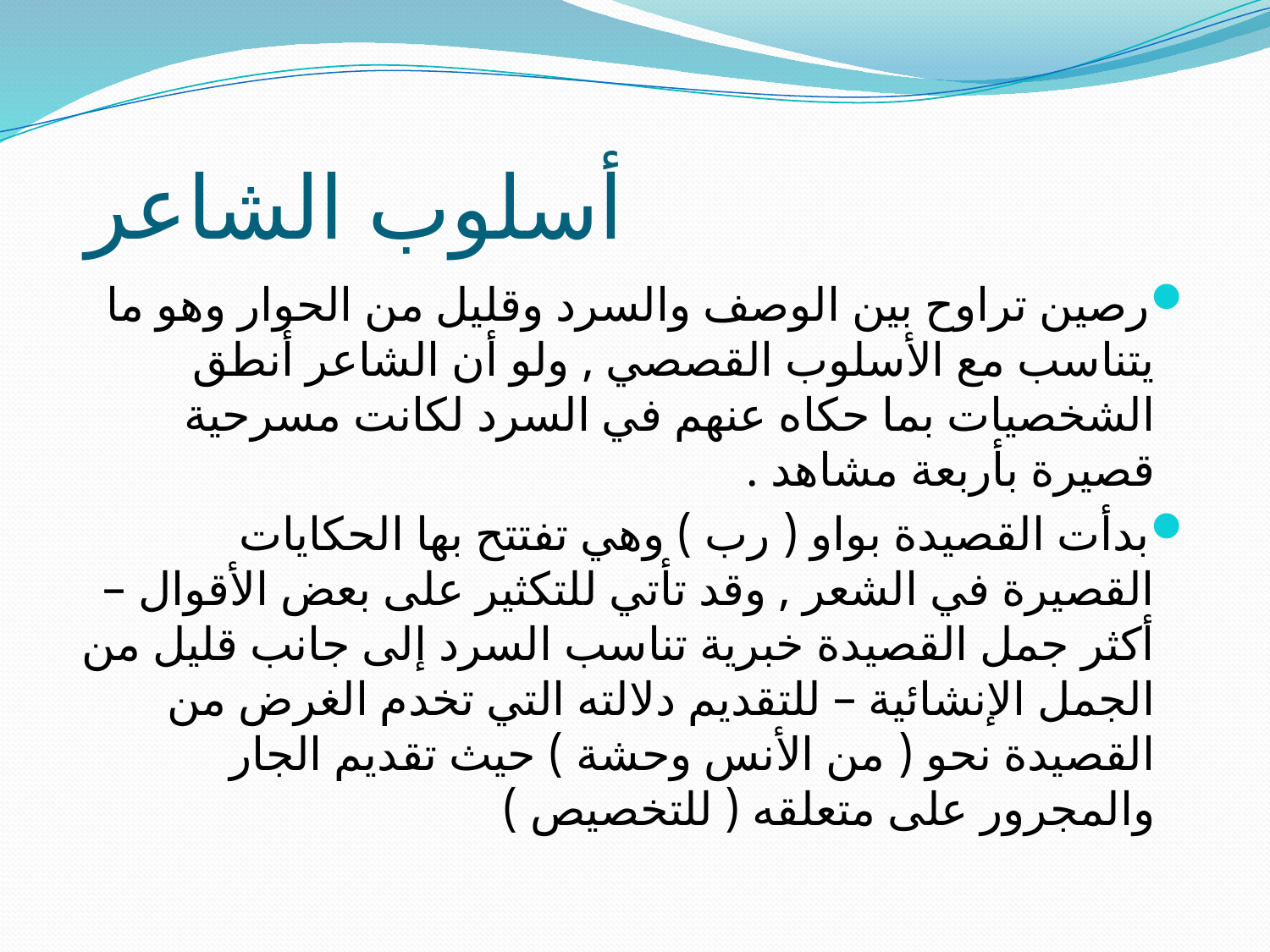

# أسلوب الشاعر
رصين تراوح بين الوصف والسرد وقليل من الحوار وهو ما يتناسب مع الأسلوب القصصي , ولو أن الشاعر أنطق الشخصيات بما حكاه عنهم في السرد لكانت مسرحية قصيرة بأربعة مشاهد .
بدأت القصيدة بواو ( رب ) وهي تفتتح بها الحكايات القصيرة في الشعر , وقد تأتي للتكثير على بعض الأقوال – أكثر جمل القصيدة خبرية تناسب السرد إلى جانب قليل من الجمل الإنشائية – للتقديم دلالته التي تخدم الغرض من القصيدة نحو ( من الأنس وحشة ) حيث تقديم الجار والمجرور على متعلقه ( للتخصيص )